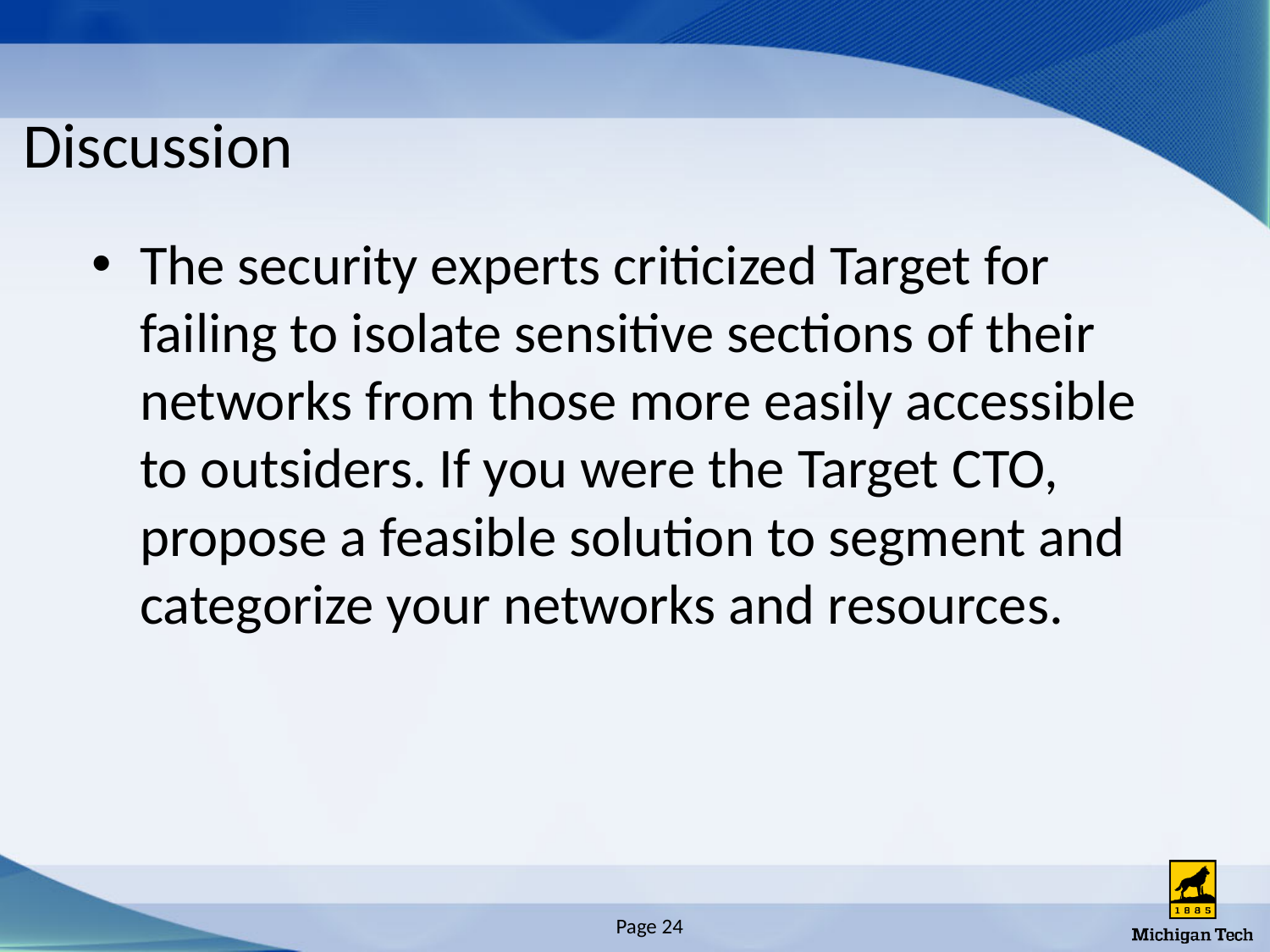

# Discussion
The security experts criticized Target for failing to isolate sensitive sections of their networks from those more easily accessible to outsiders. If you were the Target CTO, propose a feasible solution to segment and categorize your networks and resources.